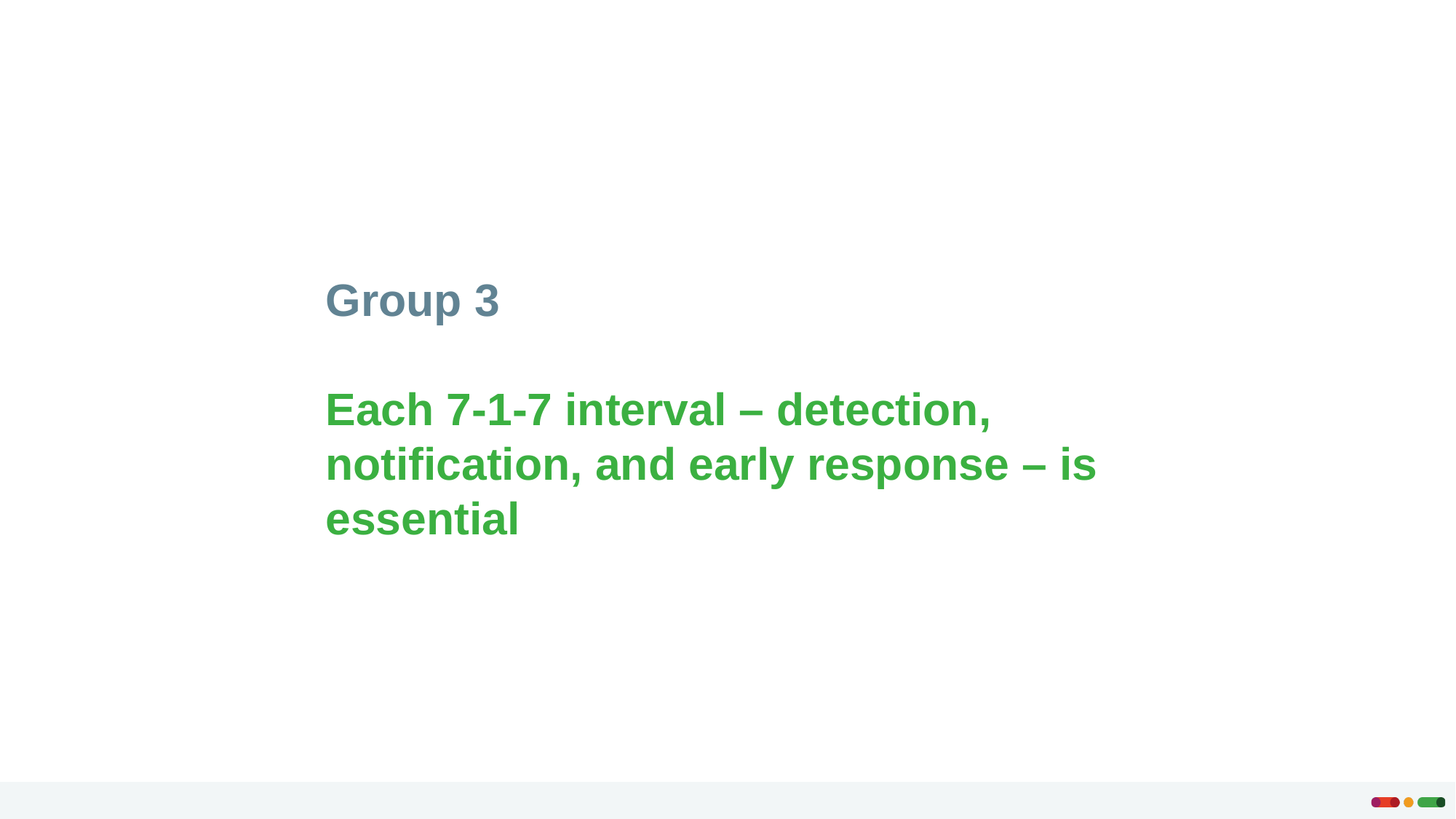

Group 3

Each 7-1-7 interval – detection, notification, and early response – is essential